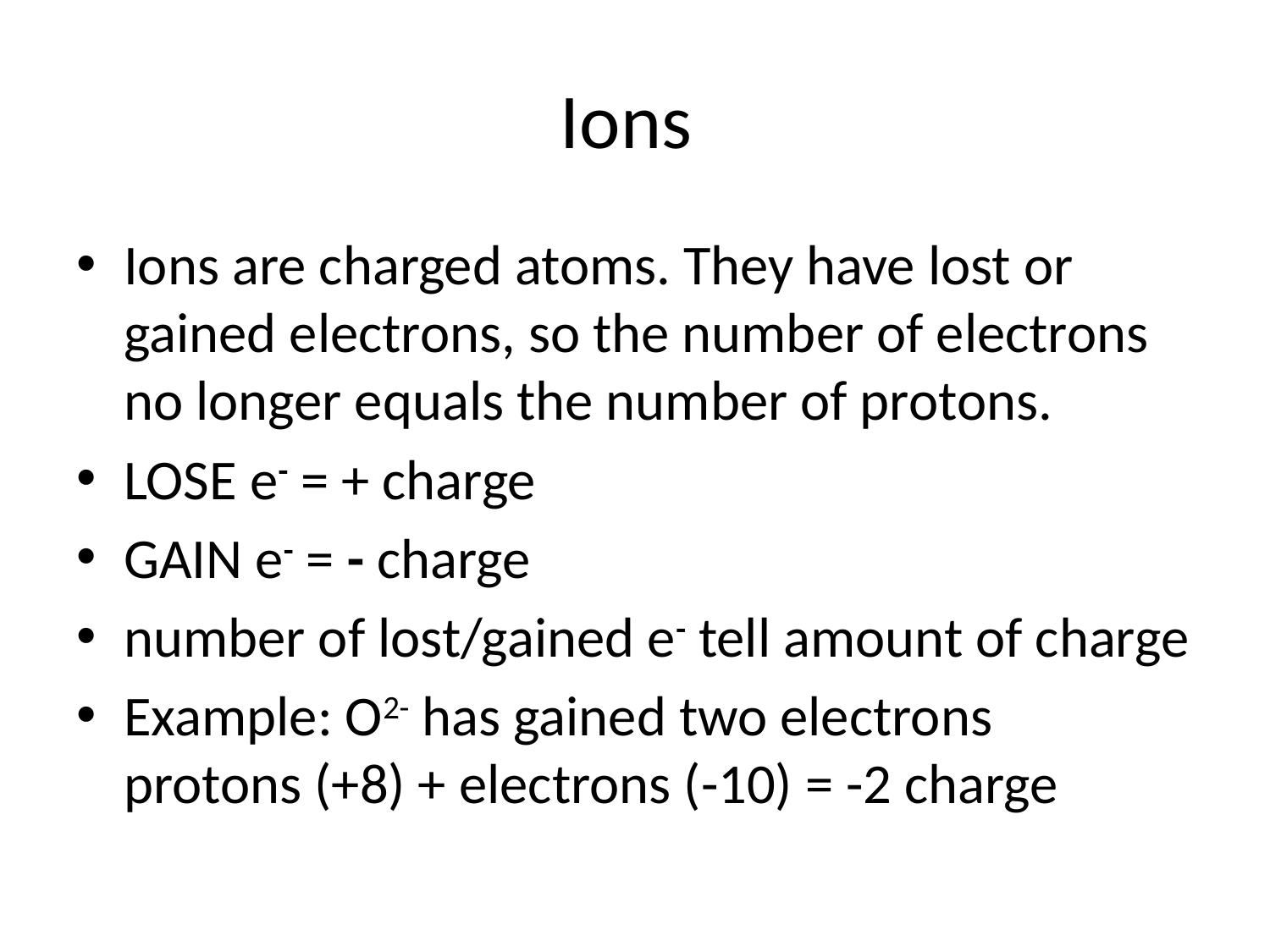

# Ions
Ions are charged atoms. They have lost or gained electrons, so the number of electrons no longer equals the number of protons.
LOSE e- = + charge
GAIN e- = - charge
number of lost/gained e- tell amount of charge
Example: O2- has gained two electrons              protons (+8) + electrons (-10) = -2 charge